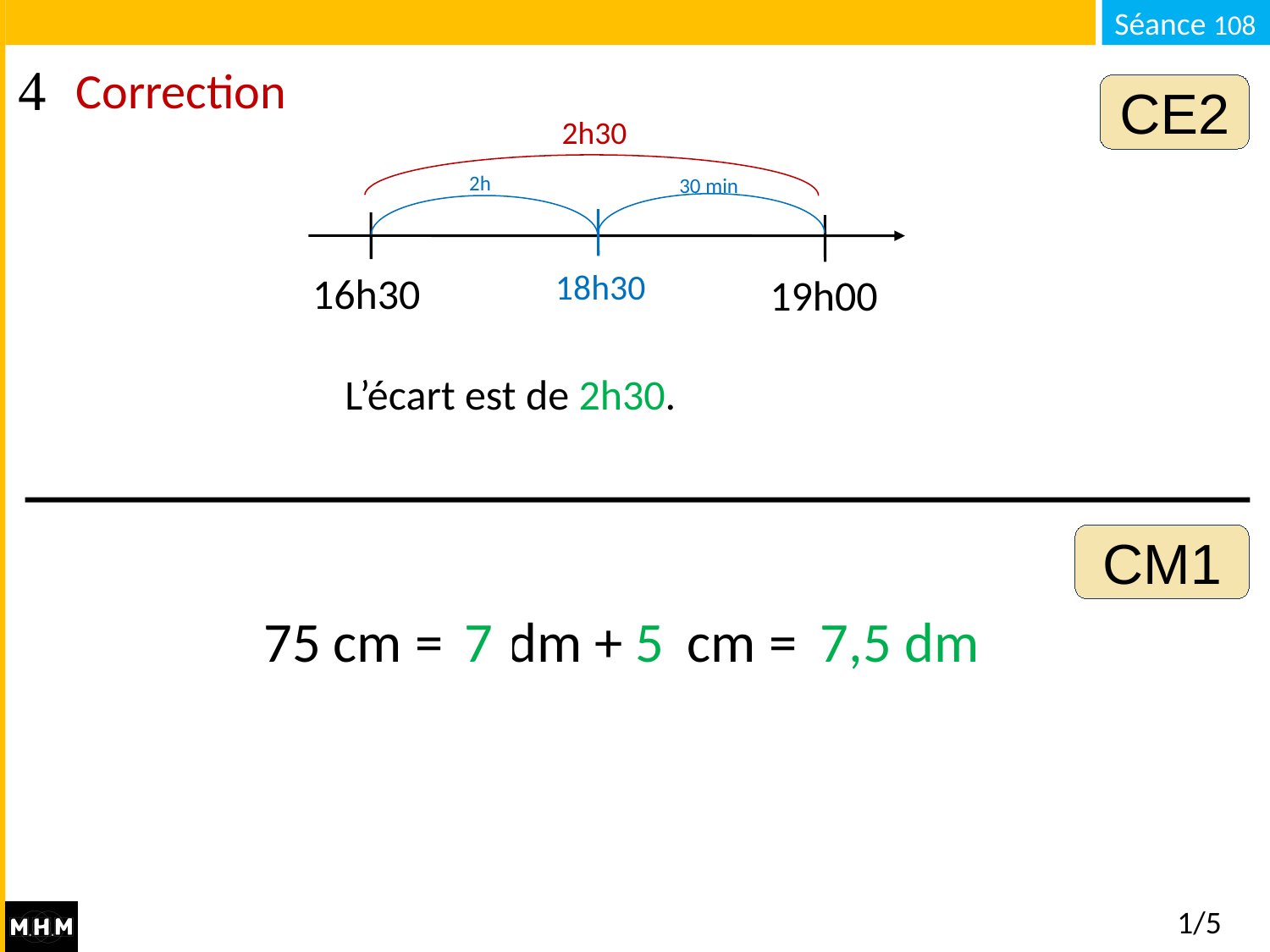

# Correction
CE2
2h30

2h
30 min

18h30
16h30
19h00
L’écart est de 2h30.

CM1
75 cm = … dm + … cm = … dm
7
5
7,5 dm
1/5